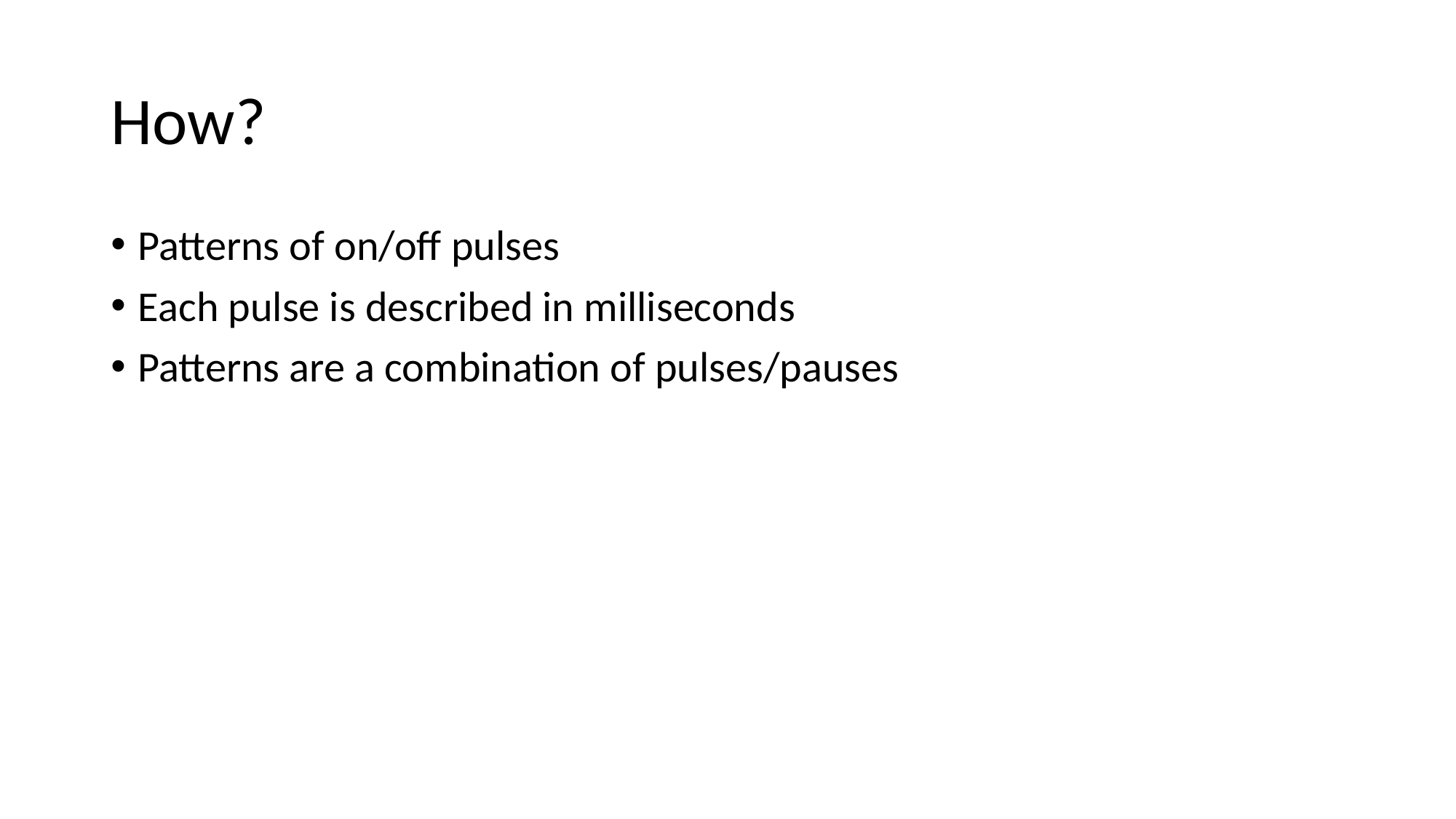

# How?
Patterns of on/off pulses
Each pulse is described in milliseconds
Patterns are a combination of pulses/pauses